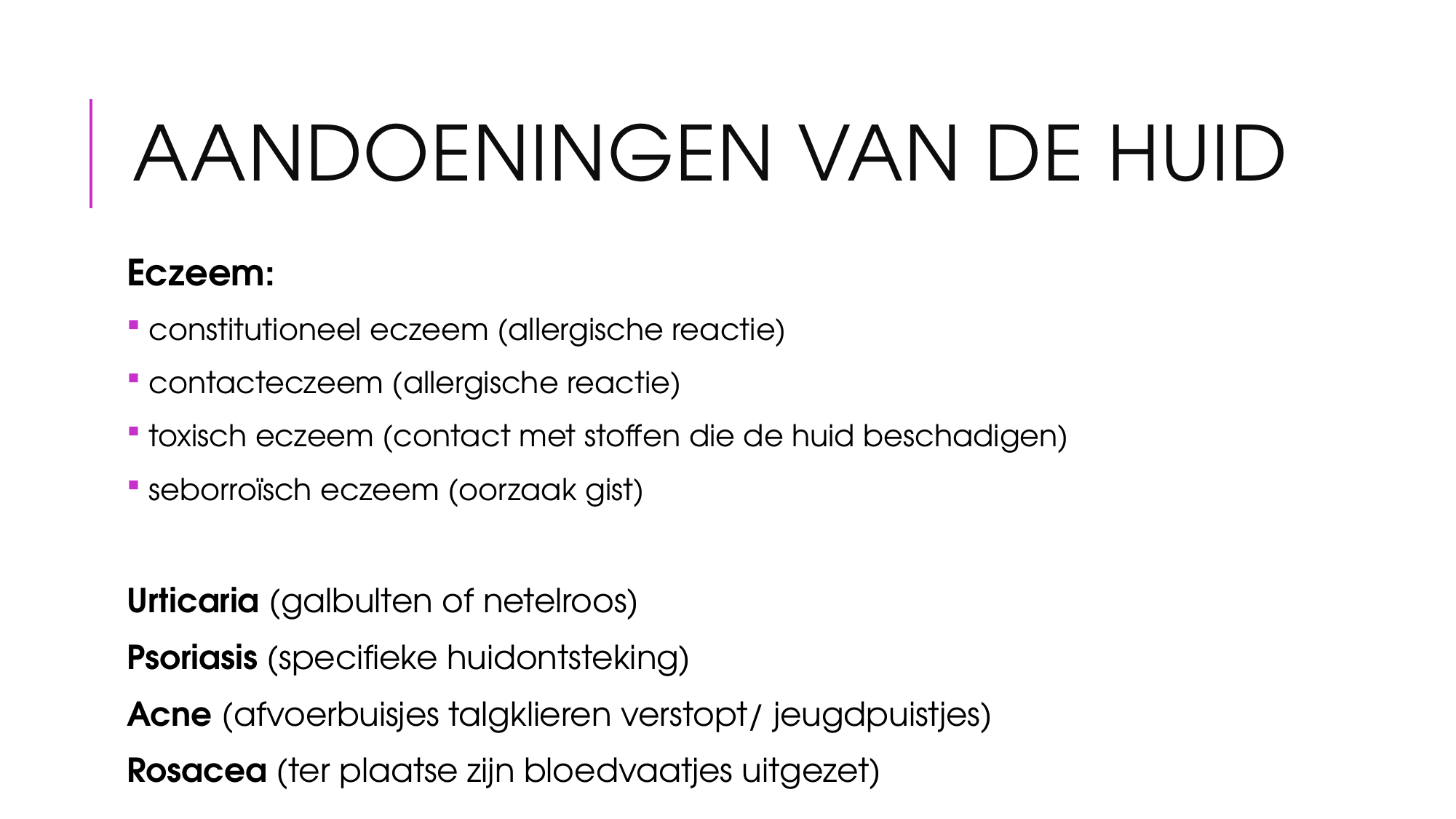

# Aandoeningen van de huid
Eczeem:
 constitutioneel eczeem (allergische reactie)
 contacteczeem (allergische reactie)
 toxisch eczeem (contact met stoffen die de huid beschadigen)
 seborroïsch eczeem (oorzaak gist)

Urticaria (galbulten of netelroos)
Psoriasis (specifieke huidontsteking)
Acne (afvoerbuisjes talgklieren verstopt/ jeugdpuistjes)
Rosacea (ter plaatse zijn bloedvaatjes uitgezet)